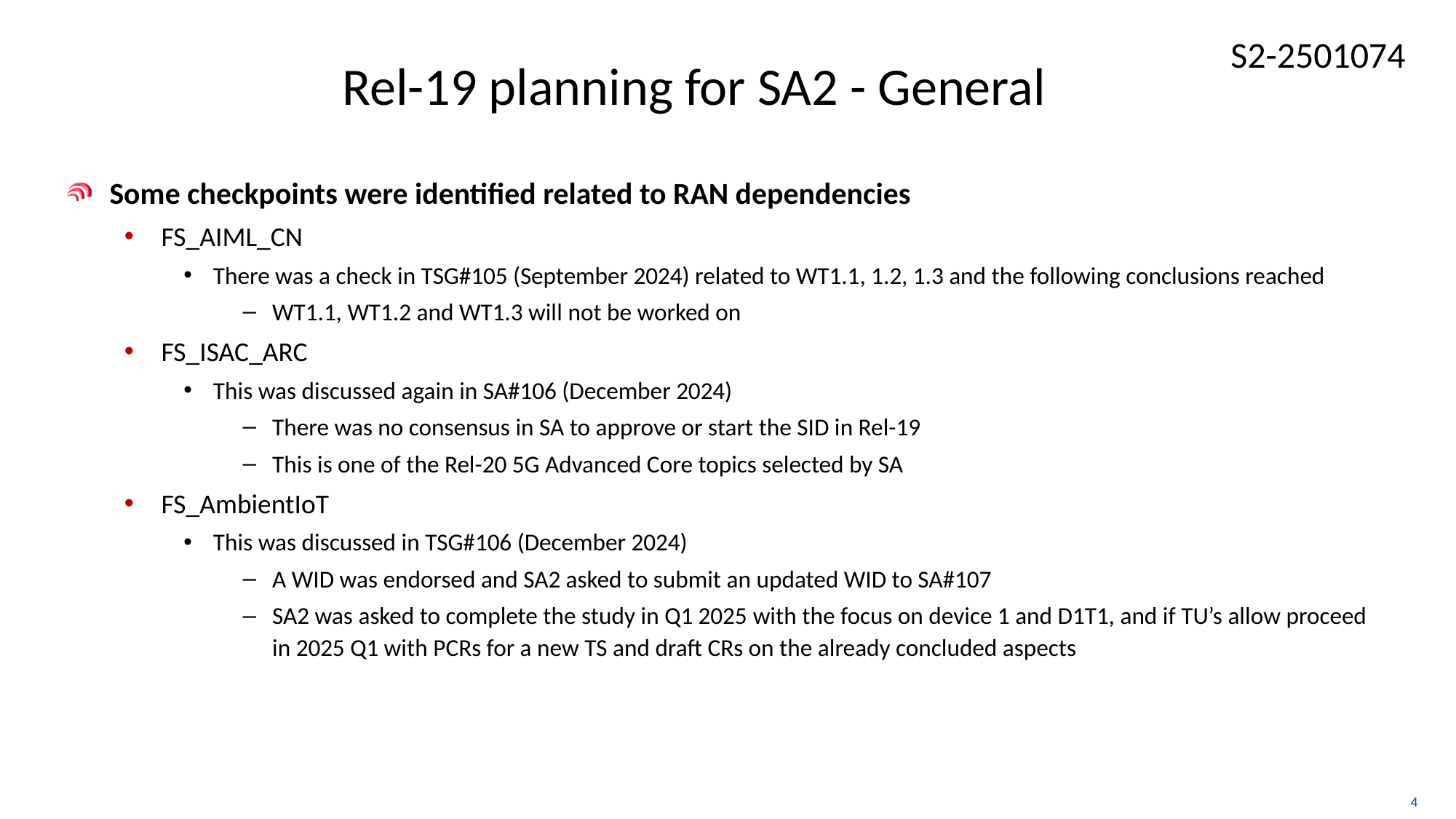

# Rel-19 planning for SA2 - General
Some checkpoints were identified related to RAN dependencies
FS_AIML_CN
There was a check in TSG#105 (September 2024) related to WT1.1, 1.2, 1.3 and the following conclusions reached
WT1.1, WT1.2 and WT1.3 will not be worked on
FS_ISAC_ARC
This was discussed again in SA#106 (December 2024)
There was no consensus in SA to approve or start the SID in Rel-19
This is one of the Rel-20 5G Advanced Core topics selected by SA
FS_AmbientIoT
This was discussed in TSG#106 (December 2024)
A WID was endorsed and SA2 asked to submit an updated WID to SA#107
SA2 was asked to complete the study in Q1 2025 with the focus on device 1 and D1T1, and if TU’s allow proceed in 2025 Q1 with PCRs for a new TS and draft CRs on the already concluded aspects